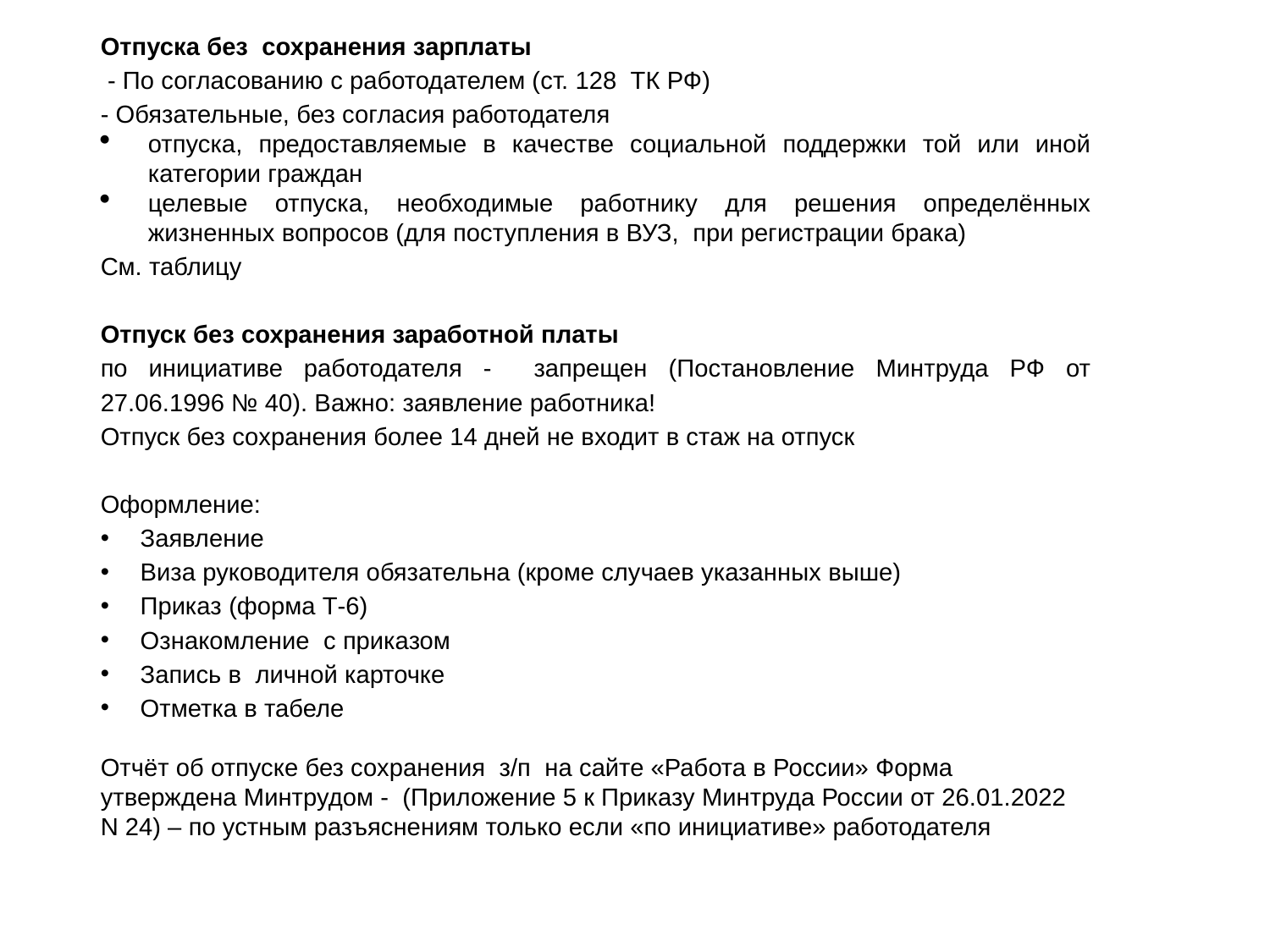

Отпуска без  сохранения зарплаты
 - По согласованию с работодателем (ст. 128  ТК РФ)
- Обязательные, без согласия работодателя
отпуска, предоставляемые в качестве социальной поддержки той или иной категории граждан
целевые отпуска, необходимые работнику для решения определённых жизненных вопросов (для поступления в ВУЗ,  при регистрации брака)
См. таблицу

Отпуск без сохранения заработной платы
по инициативе работодателя -  запрещен (Постановление Минтруда РФ от 27.06.1996 № 40). Важно: заявление работника!
Отпуск без сохранения более 14 дней не входит в стаж на отпуск

Оформление:
Заявление
Виза руководителя обязательна (кроме случаев указанных выше)
Приказ (форма Т-6)
Ознакомление  с приказом
Запись в  личной карточке
Отметка в табеле

Отчёт об отпуске без сохранения  з/п  на сайте «Работа в России» Форма утверждена Минтрудом -  (Приложение 5 к Приказу Минтруда России от 26.01.2022 N 24) – по устным разъяснениям только если «по инициативе» работодателя
Дипломы
Диплом «Мастер делового администрирования –  Master of Business Administration (MBA)» на русском языке
Диплом Master of Business Administration с логотипом UNESCO на английском языке